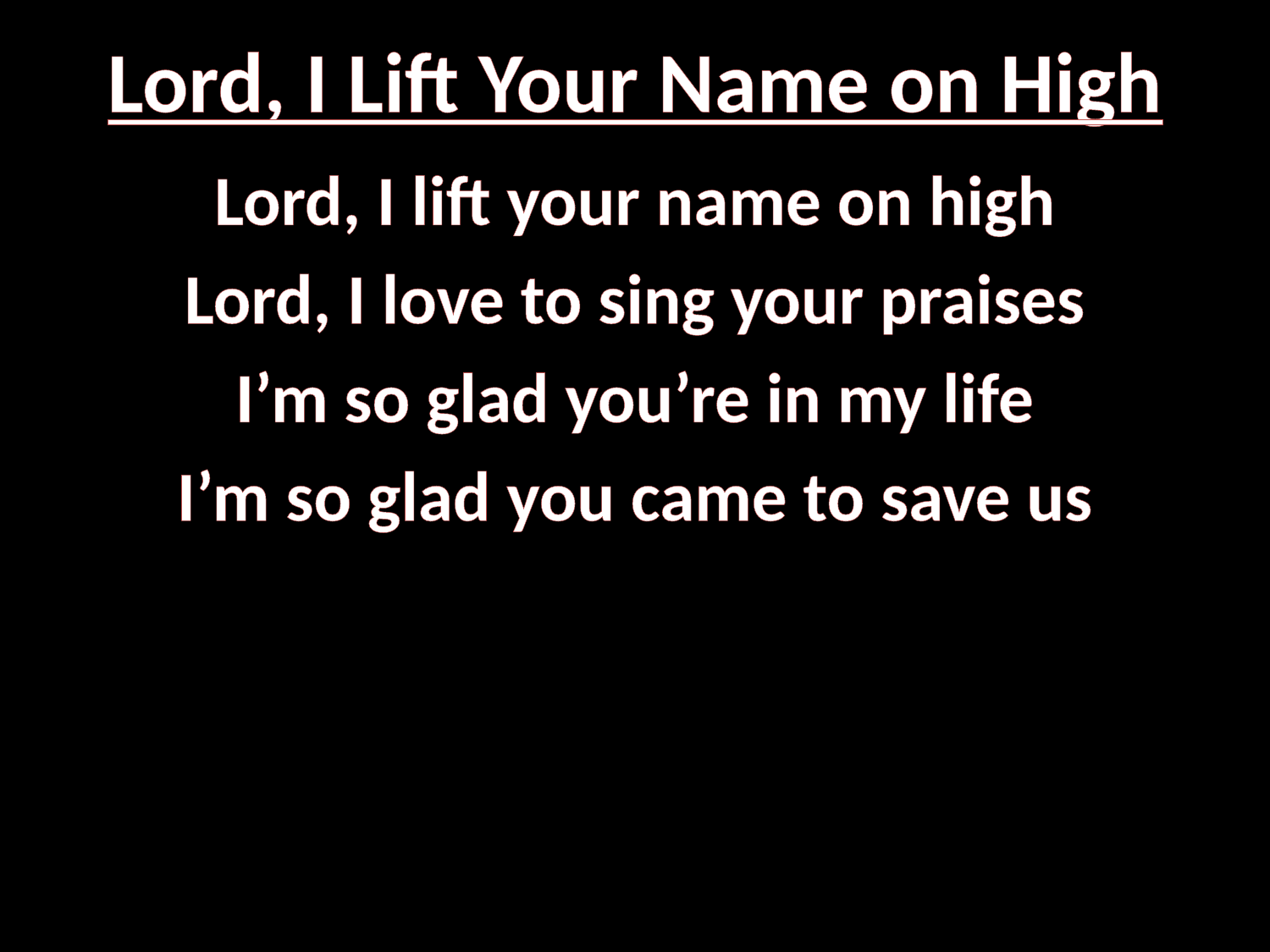

# Lord, I Lift Your Name on High
Lord, I lift your name on high
Lord, I love to sing your praises
I’m so glad you’re in my life
I’m so glad you came to save us